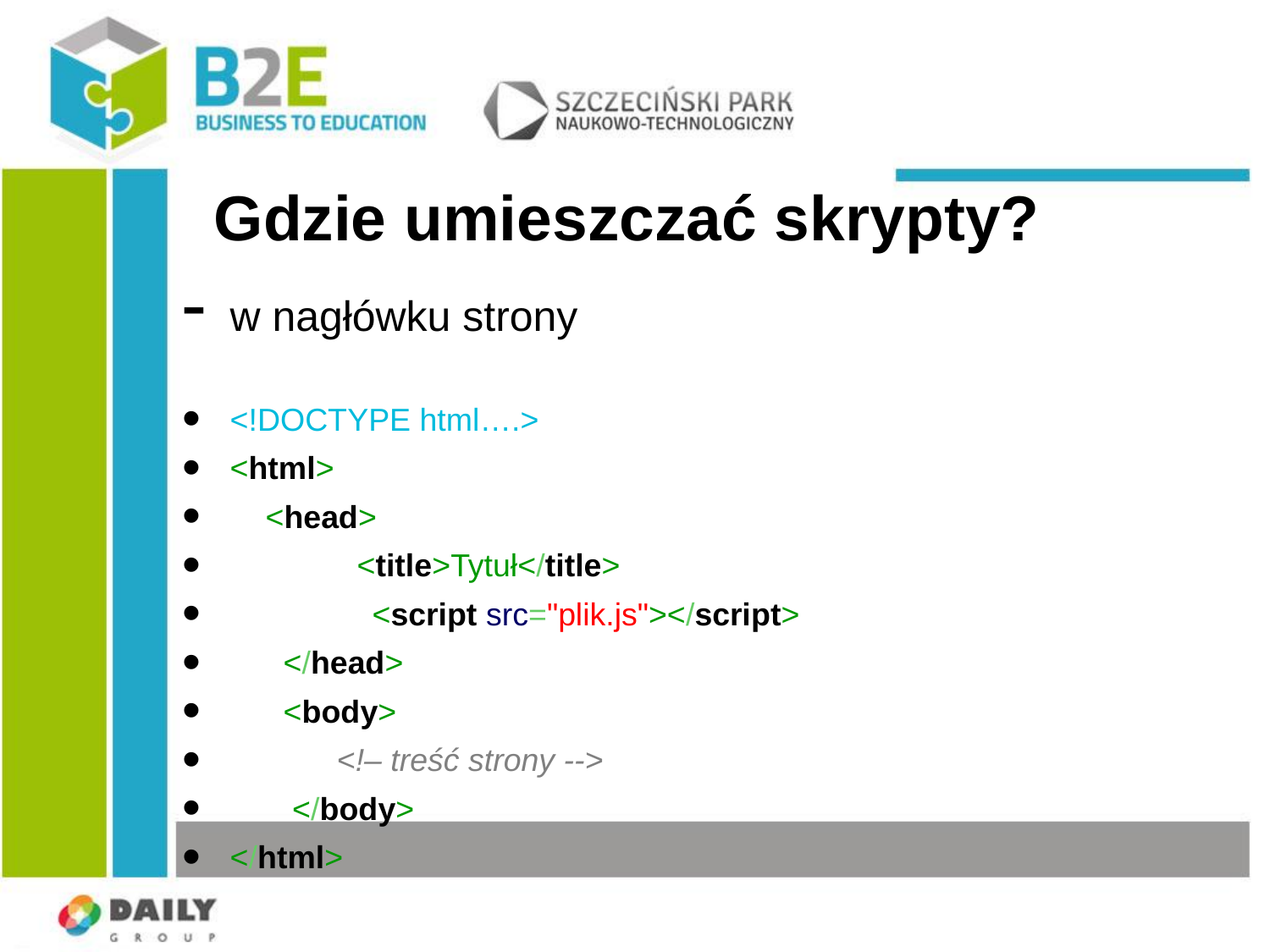

Gdzie umieszczać skrypty?
w nagłówku strony

<!DOCTYPE html….>
<html>
    <head>
	<title>Tytuł</title>
                <script src="plik.js"></script>
      </head>
      <body>
            <!– treść strony -->
       </body>
</html>